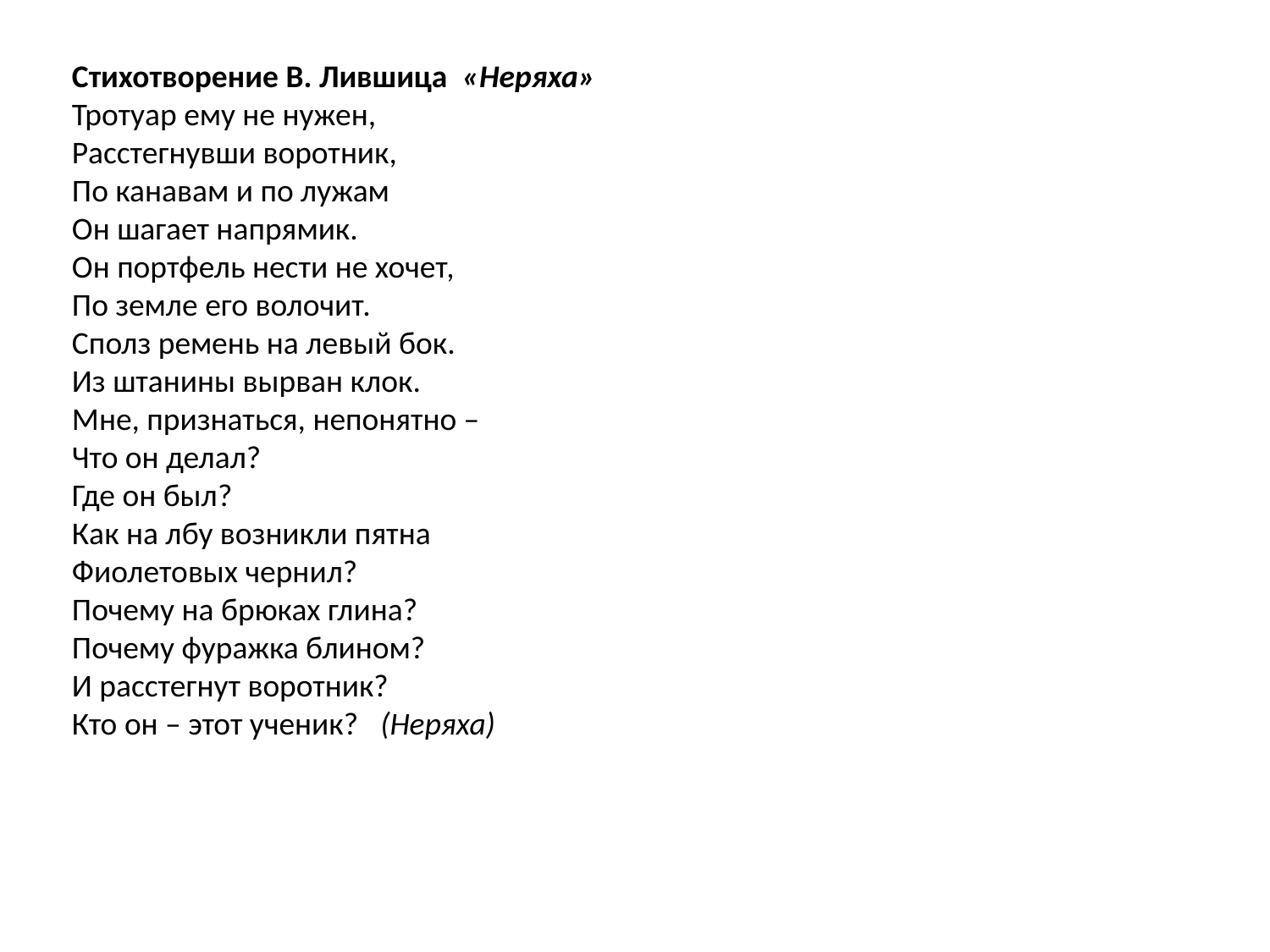

Стихотворение В. Лившица  «Неряха»
Тротуар ему не нужен,
Расстегнувши воротник,
По канавам и по лужам
Он шагает напрямик.
Он портфель нести не хочет,
По земле его волочит.
Сполз ремень на левый бок.
Из штанины вырван клок.
Мне, признаться, непонятно –
Что он делал?
Где он был?
Как на лбу возникли пятна
Фиолетовых чернил?
Почему на брюках глина?
Почему фуражка блином?
И расстегнут воротник?
Кто он – этот ученик?   (Неряха)